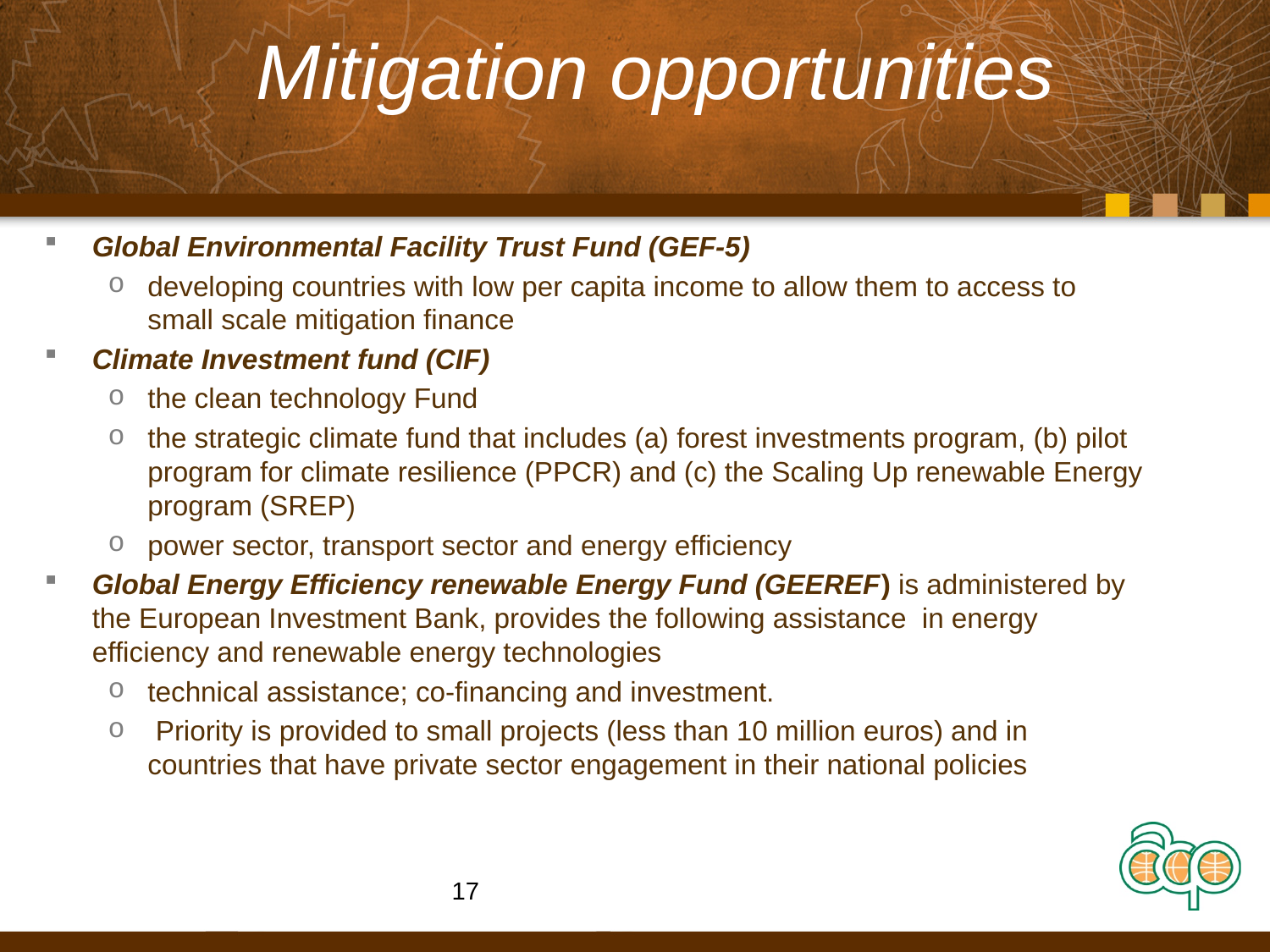

# Mitigation opportunities
Global Environmental Facility Trust Fund (GEF-5)
developing countries with low per capita income to allow them to access to small scale mitigation finance
Climate Investment fund (CIF)
the clean technology Fund
the strategic climate fund that includes (a) forest investments program, (b) pilot program for climate resilience (PPCR) and (c) the Scaling Up renewable Energy program (SREP)
power sector, transport sector and energy efficiency
Global Energy Efficiency renewable Energy Fund (GEEREF) is administered by the European Investment Bank, provides the following assistance  in energy efficiency and renewable energy technologies
technical assistance; co-financing and investment.
 Priority is provided to small projects (less than 10 million euros) and in countries that have private sector engagement in their national policies
17